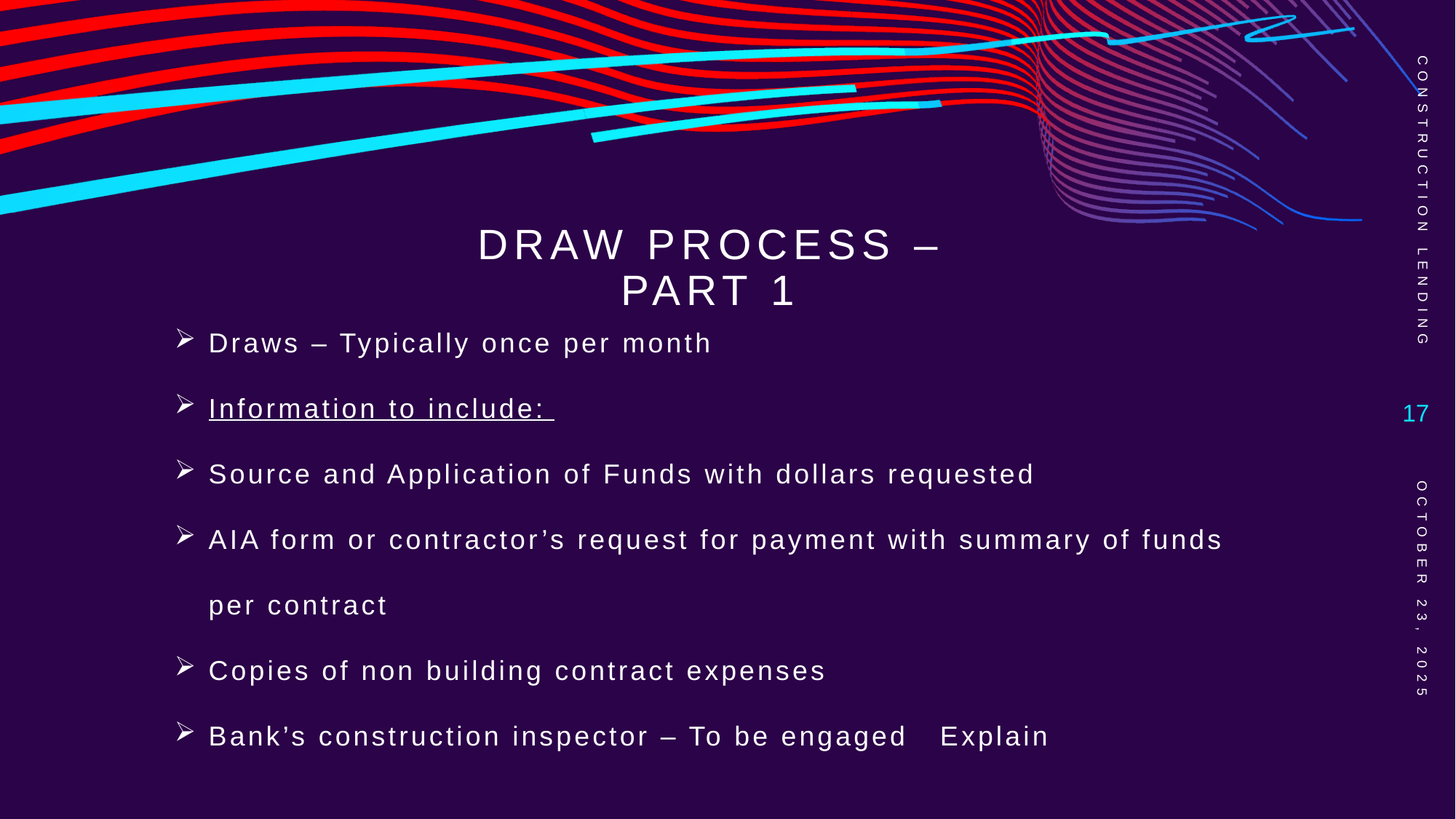

Construction lending
# Draw Process – Part 1
Draws – Typically once per month
Information to include:
Source and Application of Funds with dollars requested
AIA form or contractor’s request for payment with summary of funds per contract
Copies of non building contract expenses
Bank’s construction inspector – To be engaged   Explain

17
October 23, 2025